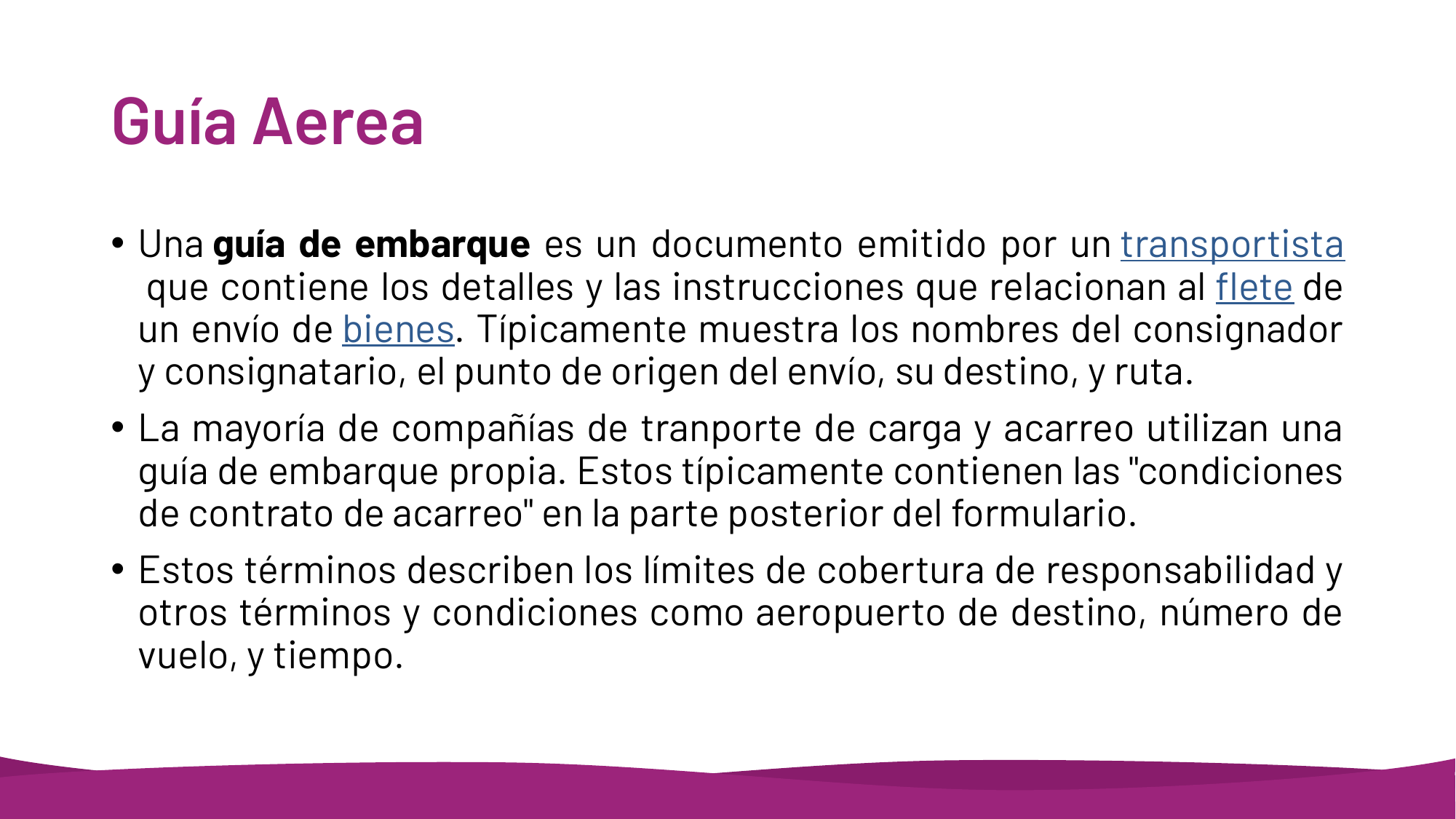

# Guía Aerea
Una guía de embarque es un documento emitido por un transportista que contiene los detalles y las instrucciones que relacionan al flete de un envío de bienes. Típicamente muestra los nombres del consignador y consignatario, el punto de origen del envío, su destino, y ruta.
La mayoría de compañías de tranporte de carga y acarreo utilizan una guía de embarque propia. Estos típicamente contienen las "condiciones de contrato de acarreo" en la parte posterior del formulario.
Estos términos describen los límites de cobertura de responsabilidad y otros términos y condiciones como aeropuerto de destino, número de vuelo, y tiempo.